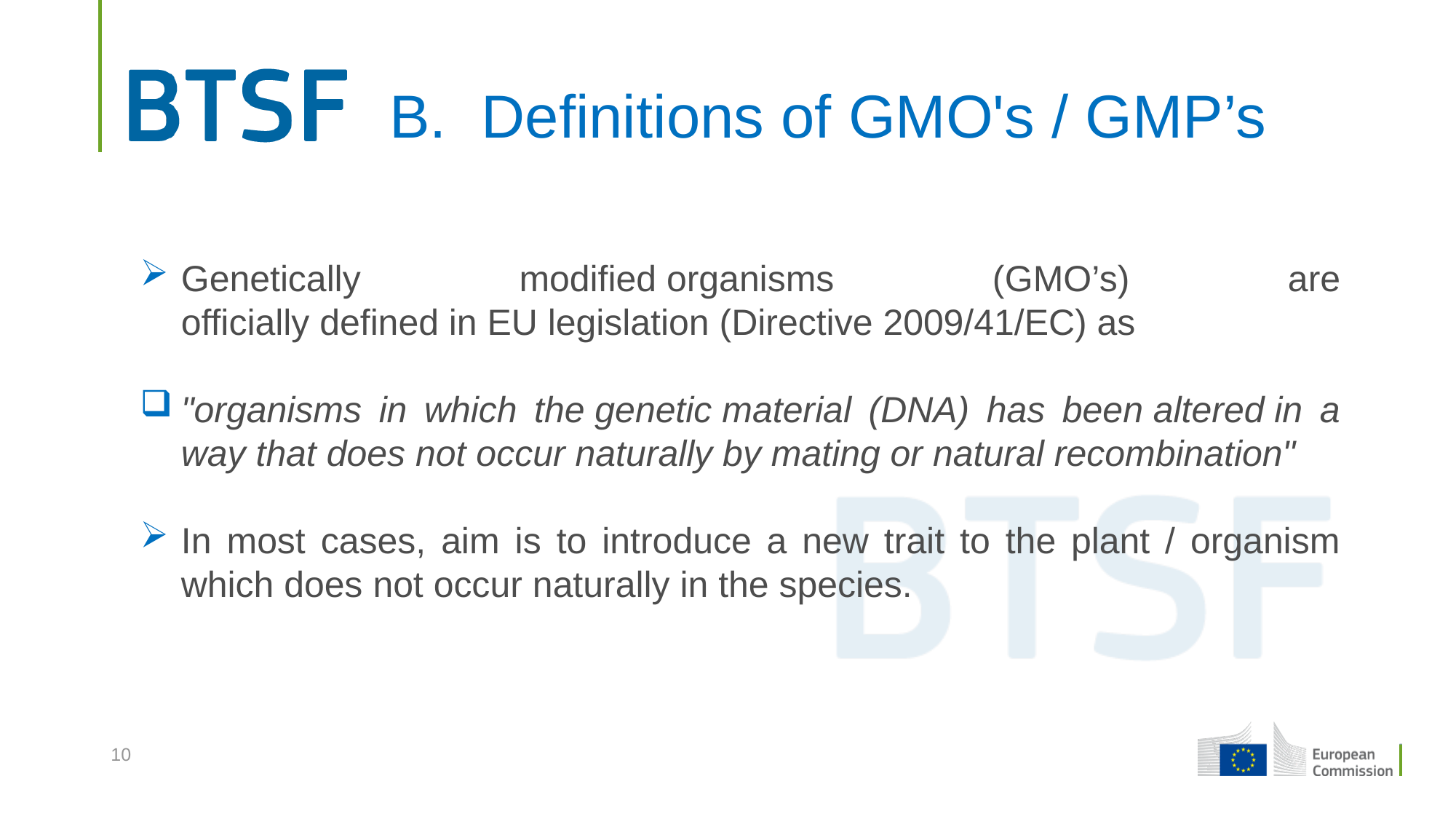

# B.	Definitions of GMO's / GMP’s

Genetically modified organisms (GMO’s) are officially defined in EU legislation (Directive 2009/41/EC) as

"organisms in which the genetic material (DNA) has been altered in a way that does not occur naturally by mating or natural recombination"

In most cases, aim is to introduce a new trait to the plant / organism which does not occur naturally in the species.
10